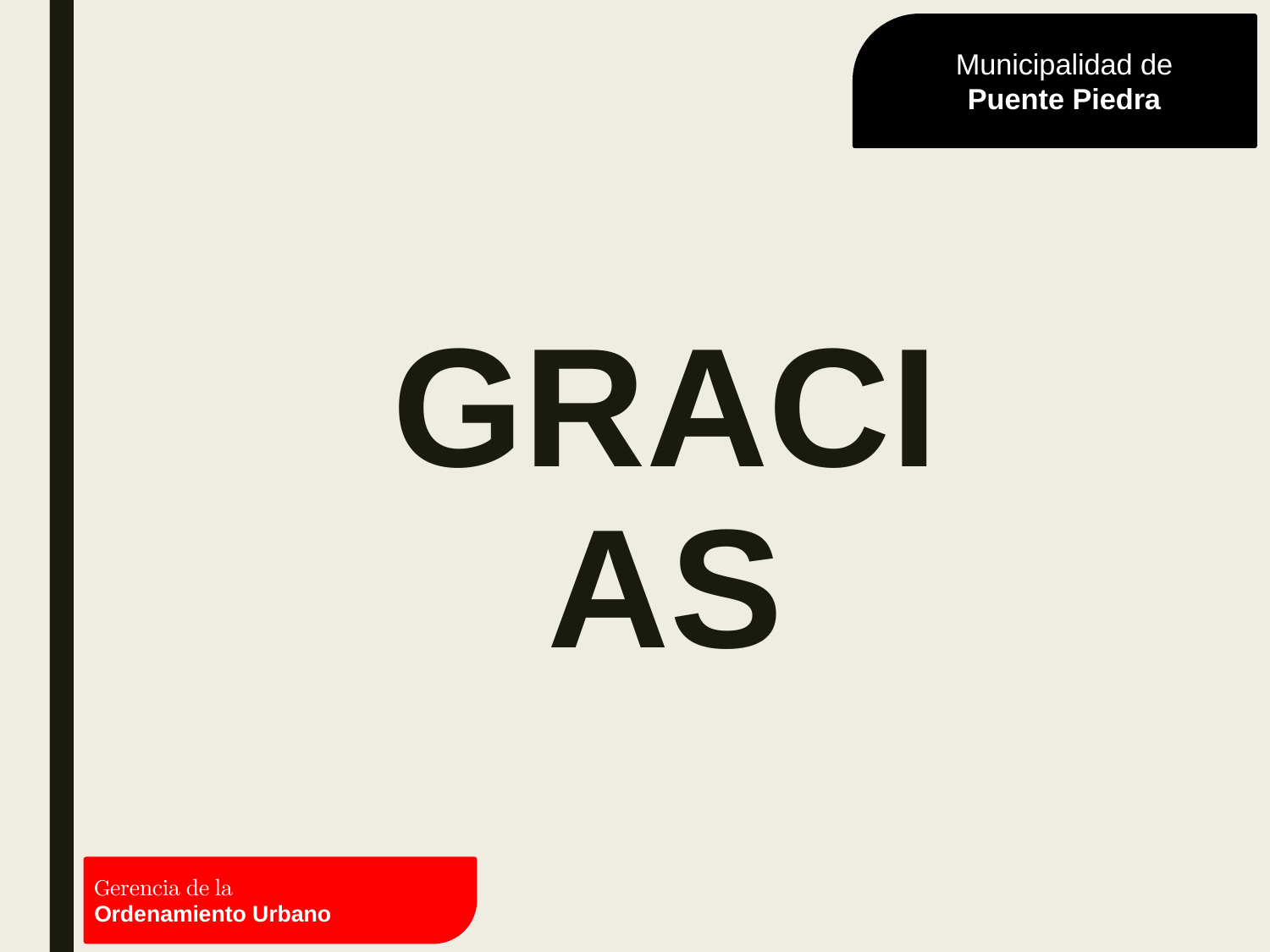

Municipalidad de
Puente Piedra
# GRACIAS

Gerencia de la
Ordenamiento Urbano